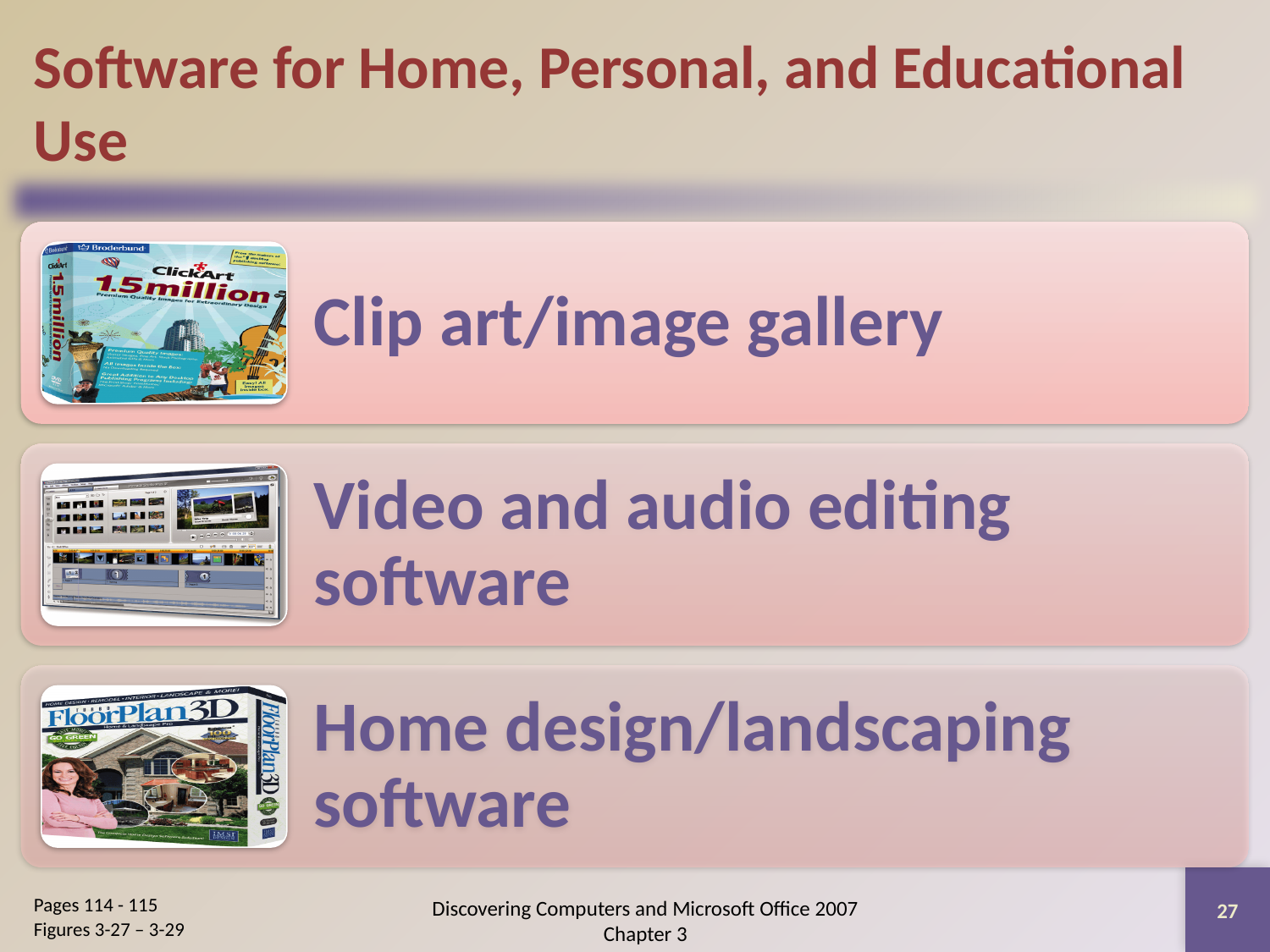

# Software for Home, Personal, and Educational Use
Clip art/image gallery
Video and audio editing software
Home design/landscaping software
27
Pages 114 - 115
Figures 3-27 – 3-29
Discovering Computers and Microsoft Office 2007
Chapter 3